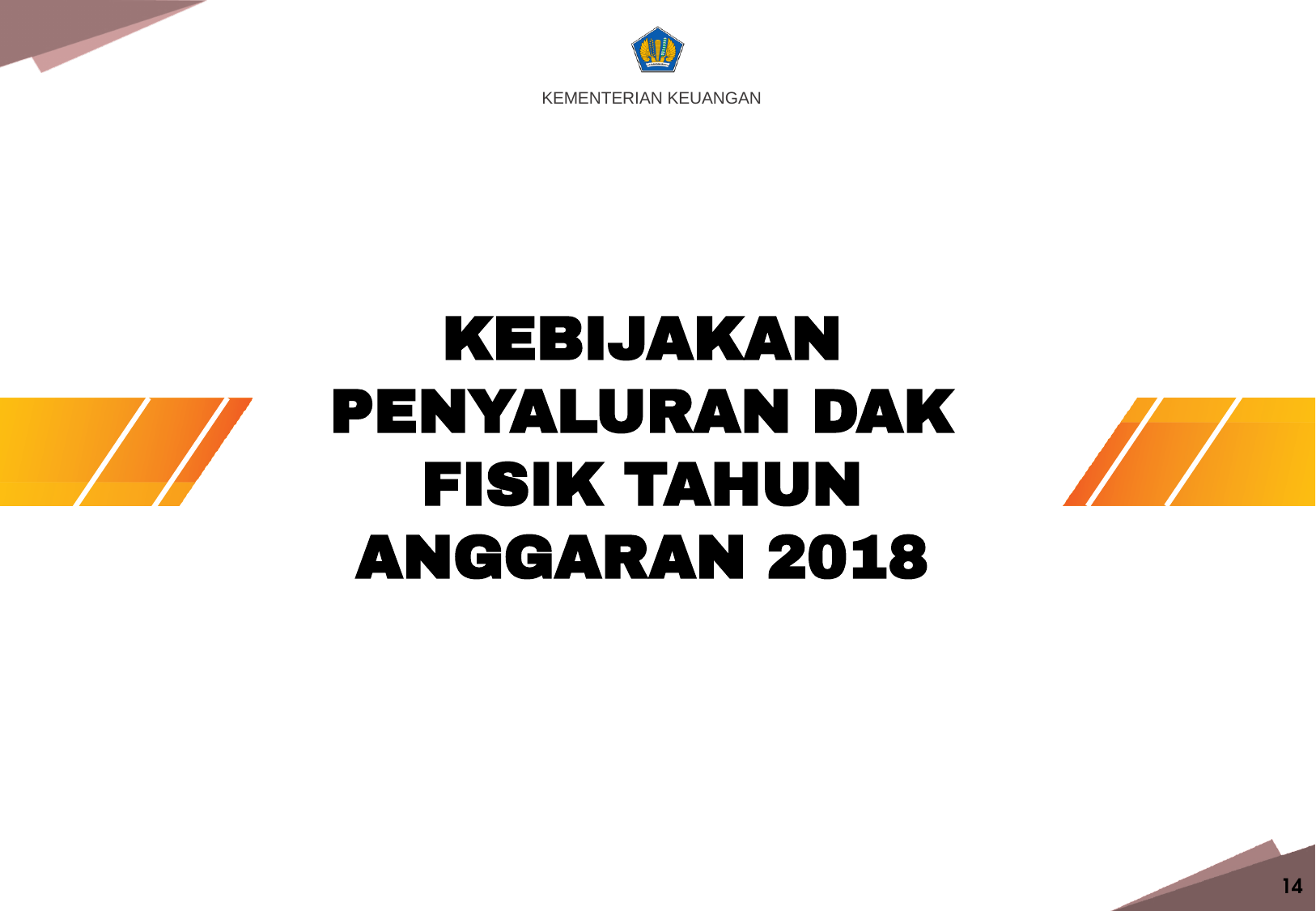

KEBIJAKAN PENYALURAN DAK FISIK TAHUN ANGGARAN 2018
14